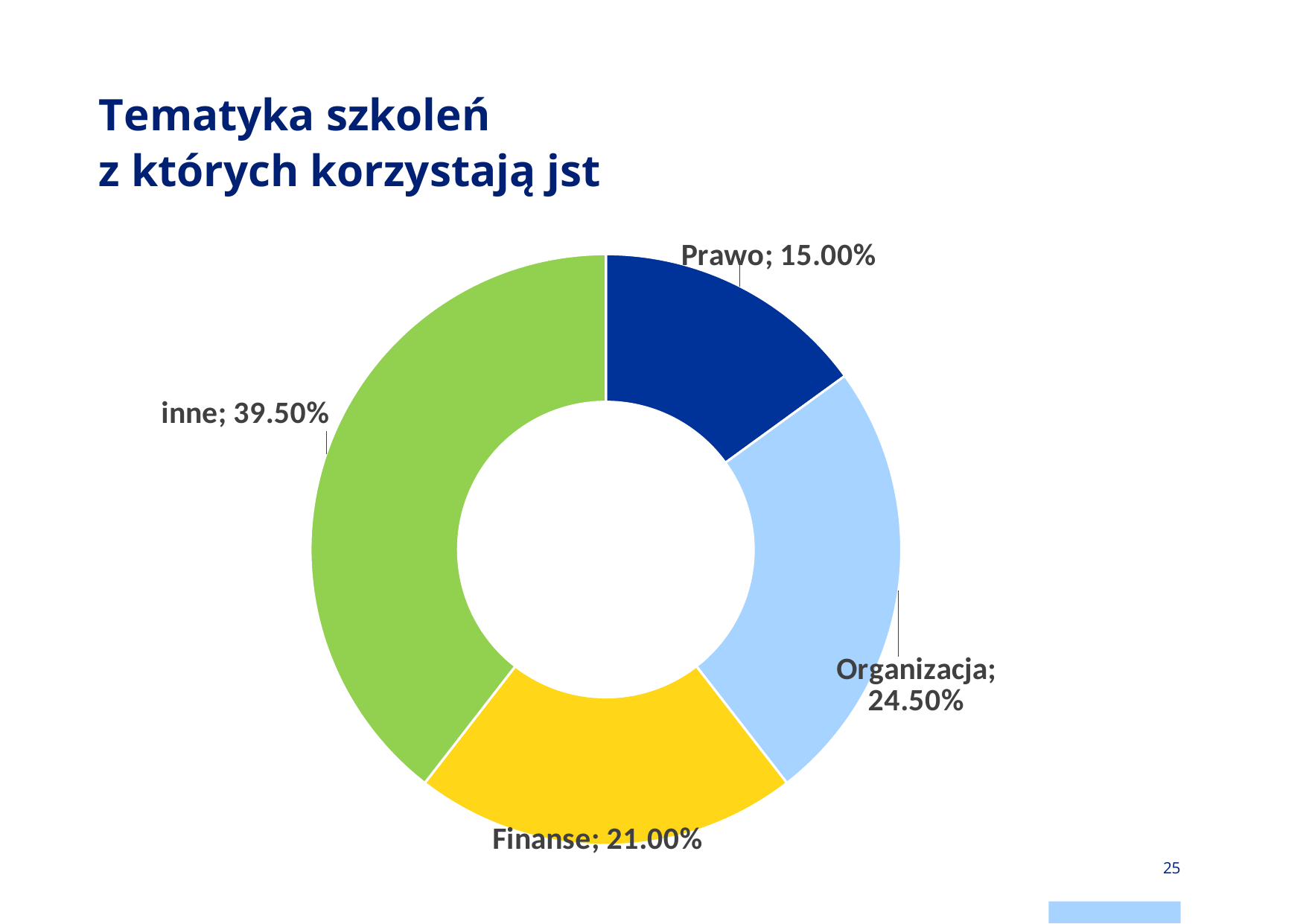

# Tematyka szkoleń z których korzystają jst

### Chart

| Category | Sprzedaż |
|---|---|
| Prawo | 0.15 |
| Organizacja | 0.245 |
| Finanse | 0.21 |
| inne | 0.395 |
25